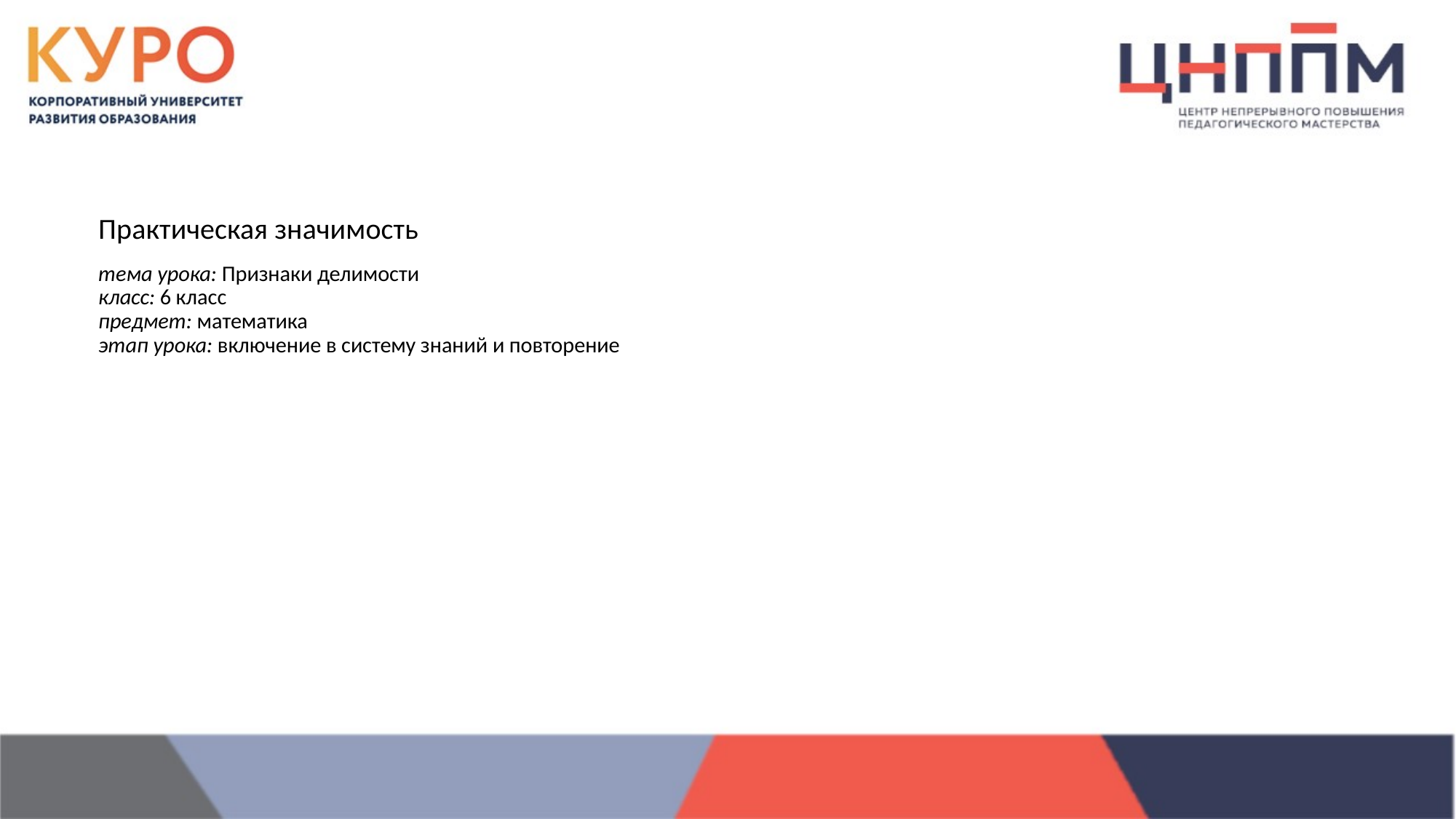

Практическая значимость
тема урока: Признаки делимости
класс: 6 класс
предмет: математика
этап урока: включение в систему знаний и повторение